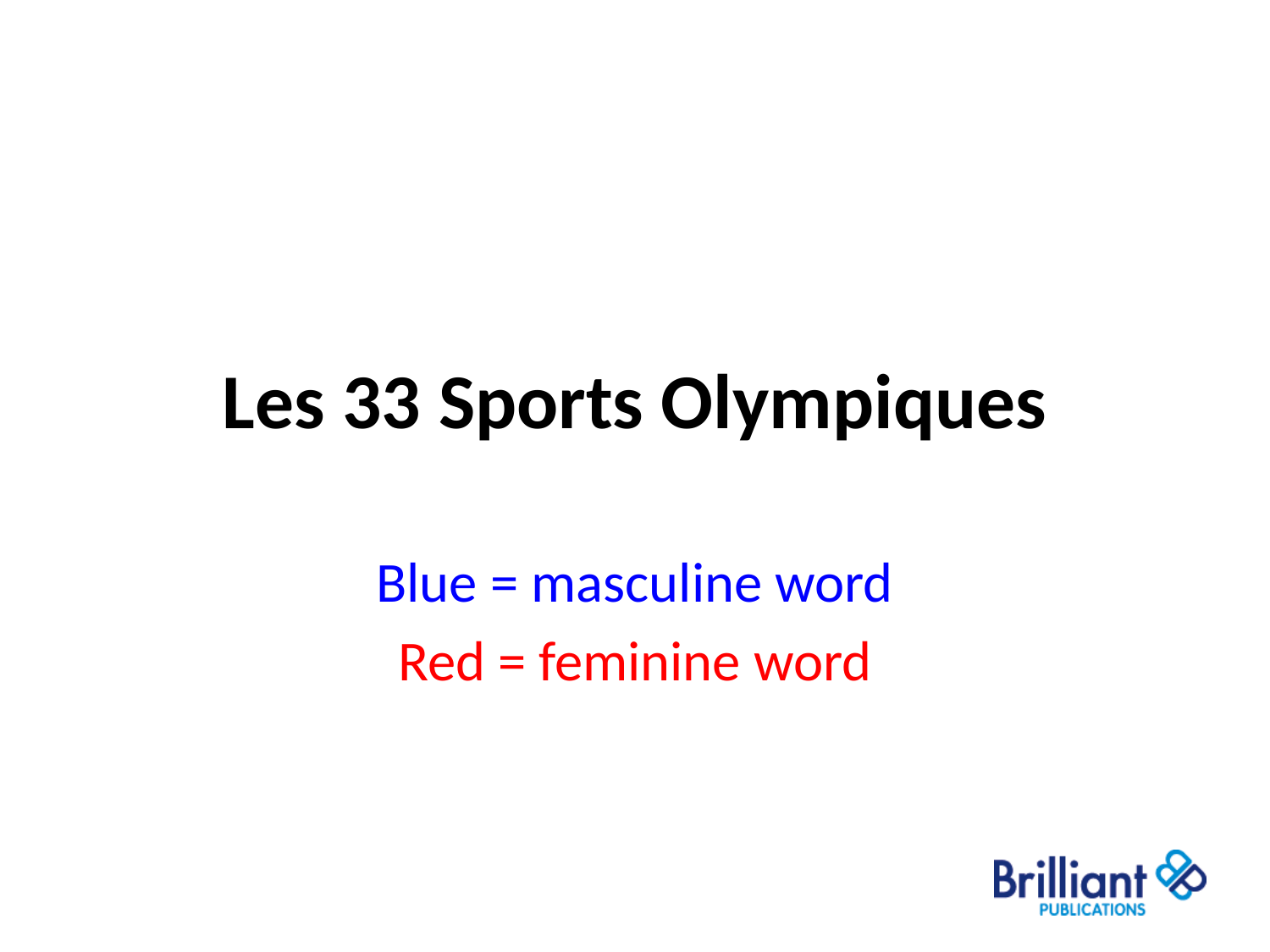

# Les 33 Sports Olympiques
Blue = masculine word
Red = feminine word